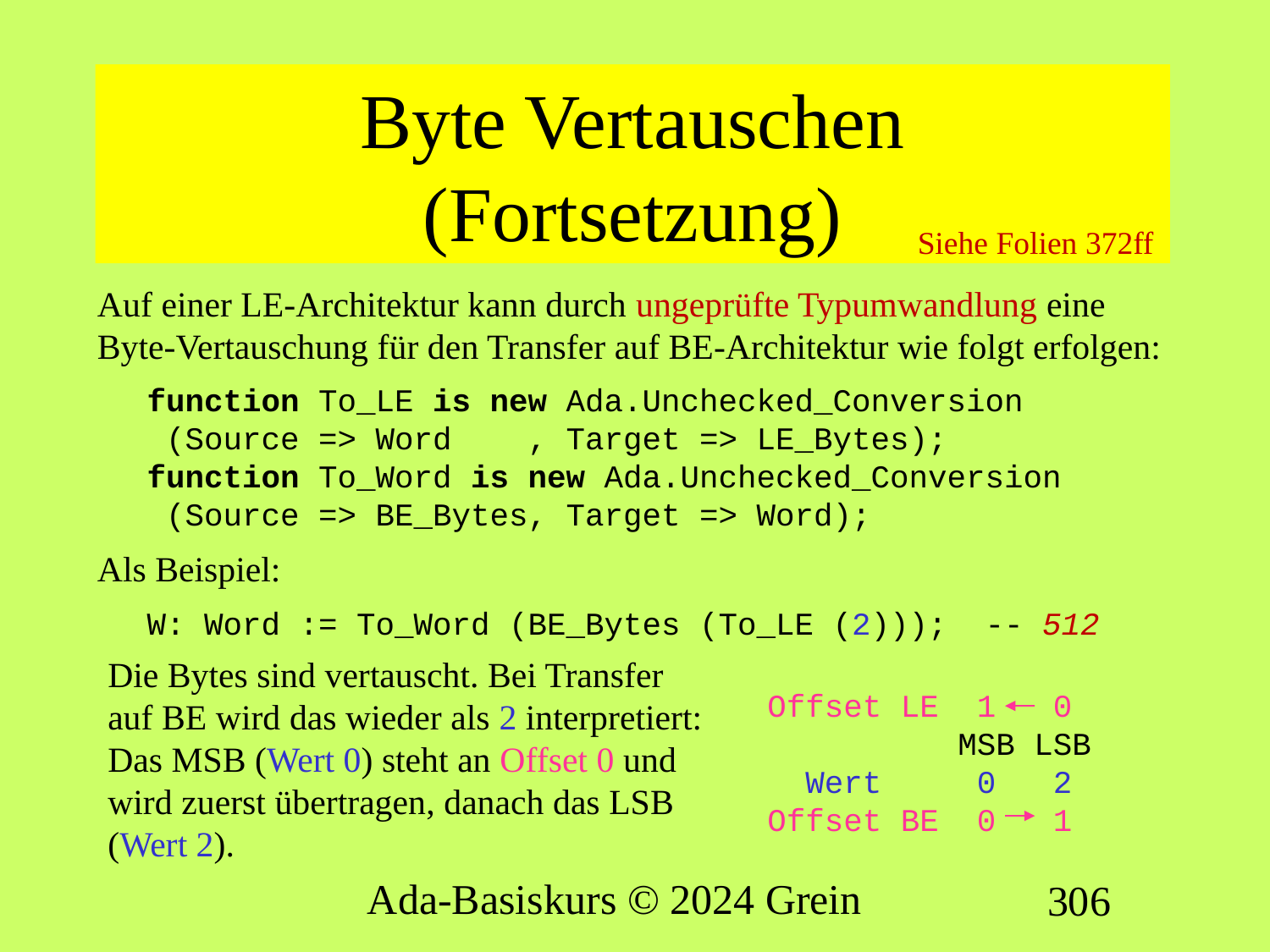

# Byte Vertauschen (Fortsetzung)
Siehe Folien 372ff
Auf einer LE-Architektur kann durch ungeprüfte Typumwandlung eine Byte-Vertauschung für den Transfer auf BE-Architektur wie folgt erfolgen:
function To_LE is new Ada.Unchecked_Conversion
 (Source => Word    , Target => LE_Bytes);
function To_Word is new Ada.Unchecked_Conversion
 (Source => BE_Bytes, Target => Word);
Als Beispiel:
W: Word := To_Word (BE_Bytes (To_LE (2)));  -- 512
Die Bytes sind vertauscht. Bei Transfer auf BE wird das wieder als 2 interpretiert: Das MSB (Wert 0) steht an Offset 0 und wird zuerst übertragen, danach das LSB (Wert 2).
Offset LE  1   0
          MSB LSB
  Wert     0   2
Offset BE  0   1
Ada-Basiskurs © 2024 Grein
306